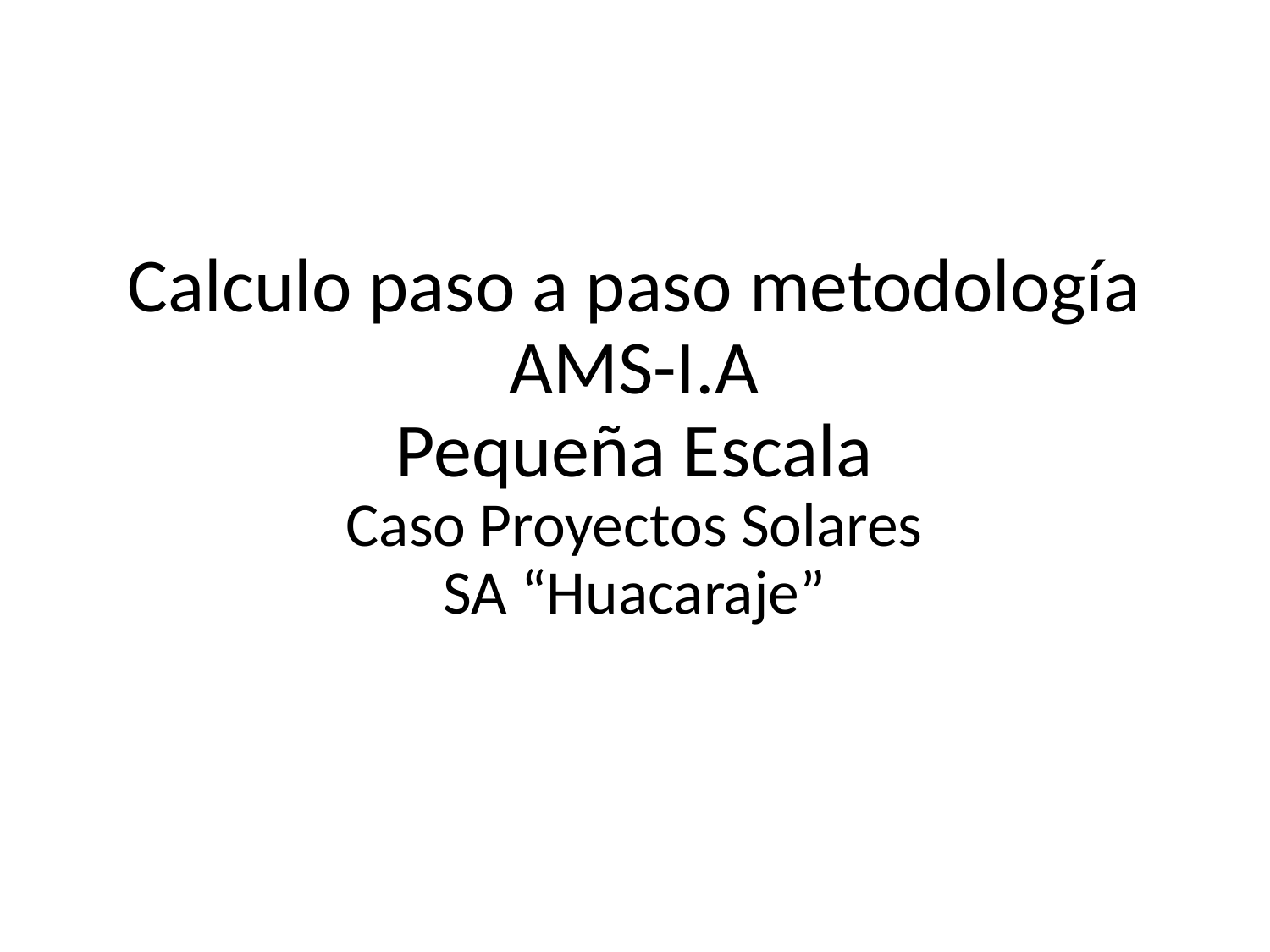

# Calculo paso a paso metodología AMS-I.A Pequeña Escala Caso Proyectos Solares SA “Huacaraje”